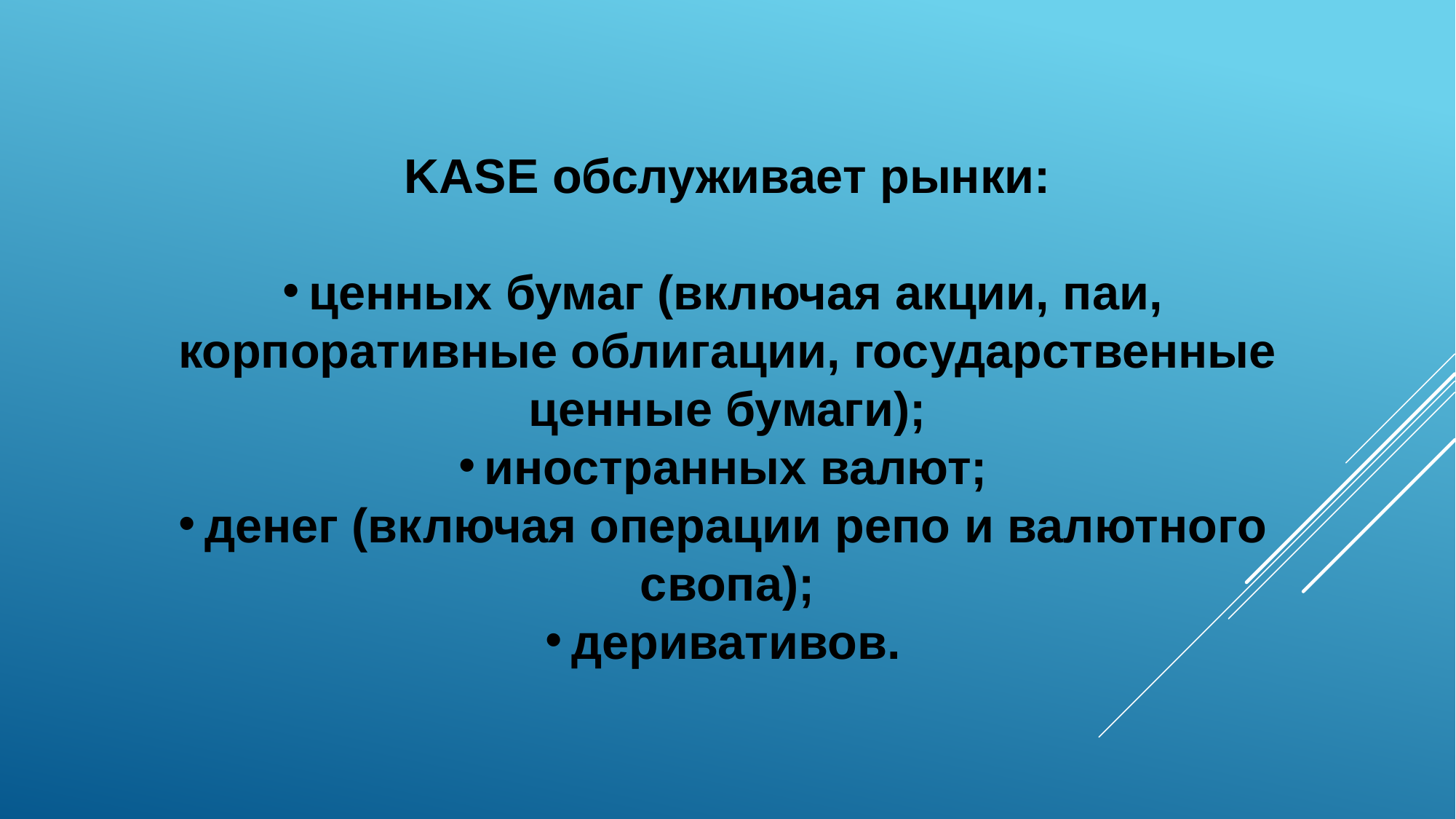

KASE обслуживает рынки:

ценных бумаг (включая акции, паи, корпоративные облигации, государственные ценные бумаги);
иностранных валют;
денег (включая операции репо и валютного свопа);
деривативов.